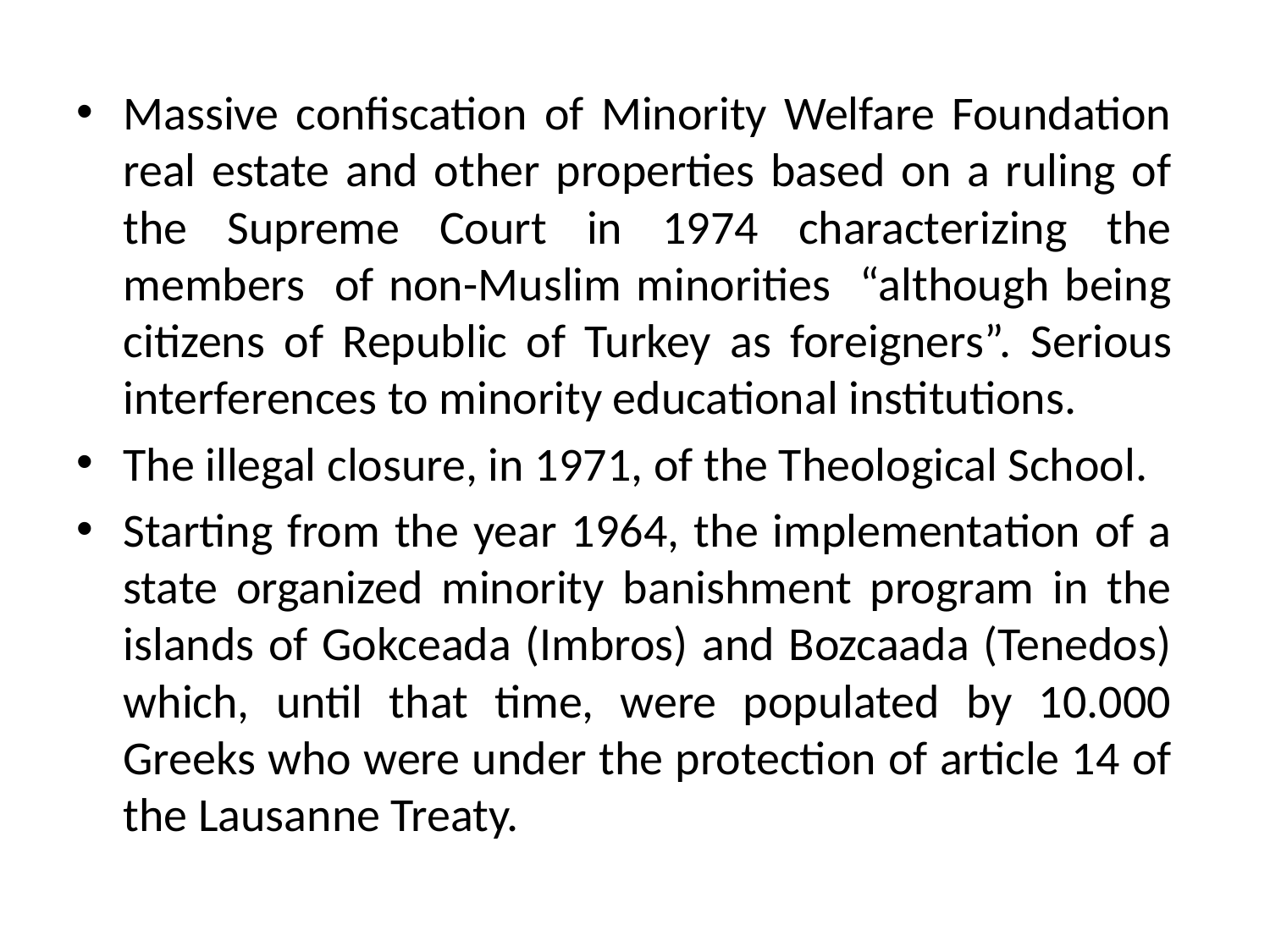

Massive confiscation of Minority Welfare Foundation real estate and other properties based on a ruling of the Supreme Court in 1974 characterizing the members  of non-Muslim minorities  “although being citizens of Republic of Turkey as foreigners”. Serious interferences to minority educational institutions.
The illegal closure, in 1971, of the Theological School.
Starting from the year 1964, the implementation of a state organized minority banishment program in the islands of Gokceada (Imbros) and Bozcaada (Tenedos) which, until that time, were populated by 10.000 Greeks who were under the protection of article 14 of the Lausanne Treaty.